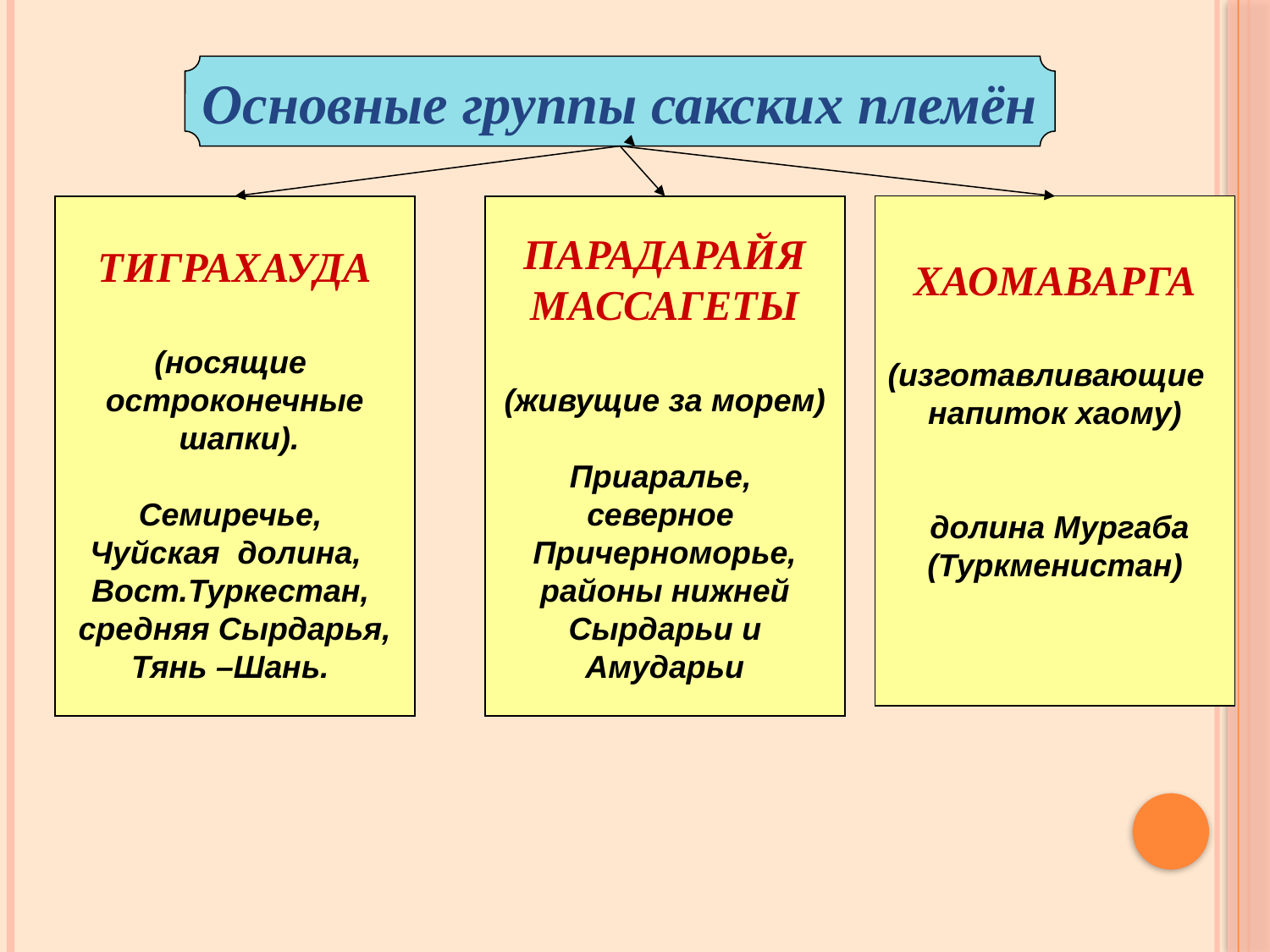

Основные группы сакских племён

ТИГРАХАУДА

(носящие
остроконечные
 шапки).

Семиречье,
Чуйская  долина,
Вост.Туркестан,
средняя Сырдарья,
Тянь –Шань.

ПАРАДАРАЙЯ
МАССАГЕТЫ

(живущие за морем)

Приаралье,
северное
Причерноморье,
районы нижней
 Сырдарьи и
Амударьи

ХАОМАВАРГА

(изготавливающие
напиток хаому)

 долина Мургаба
(Туркменистан)